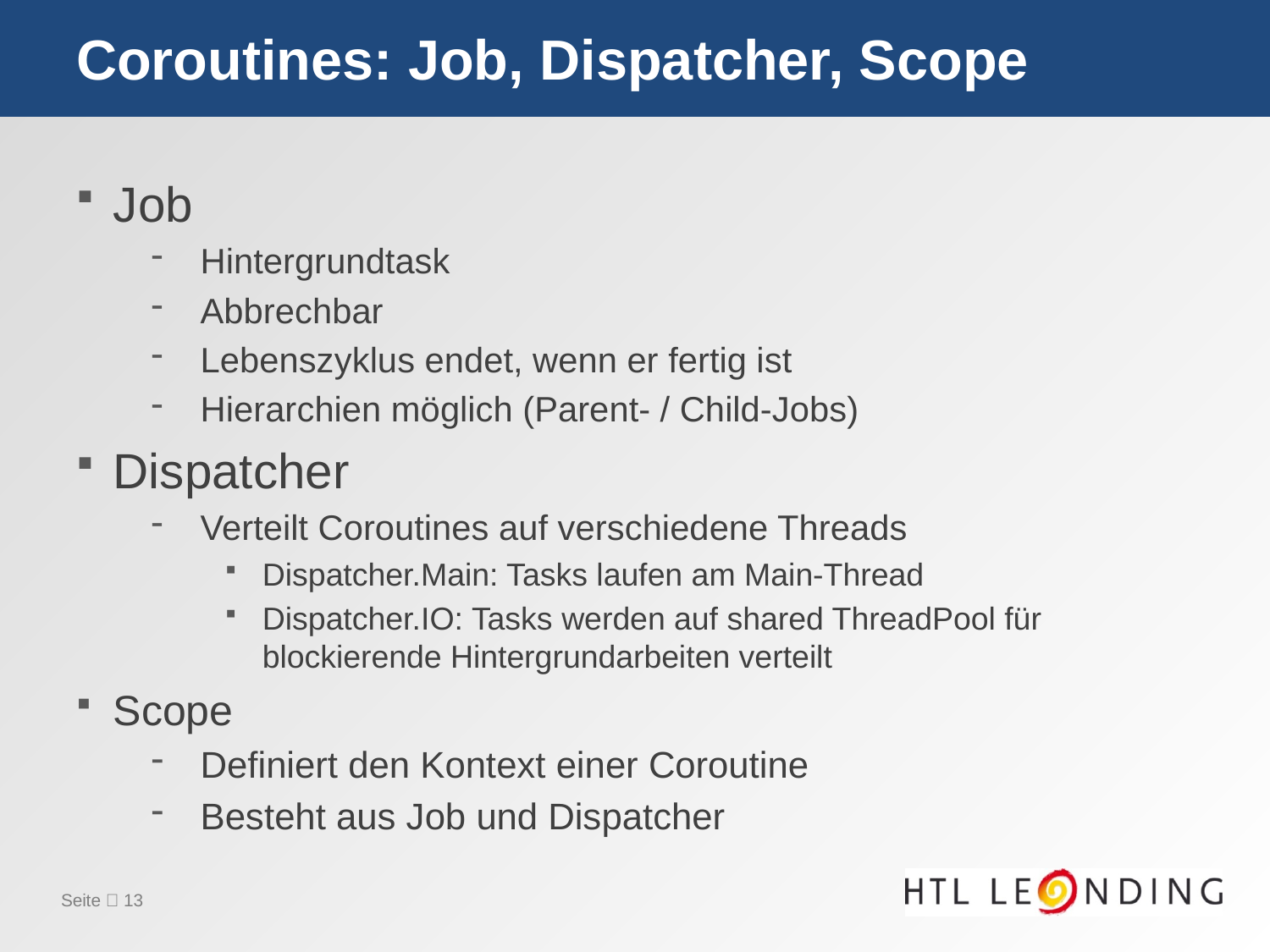

# Coroutines: Job, Dispatcher, Scope
Job
Hintergrundtask
Abbrechbar
Lebenszyklus endet, wenn er fertig ist
Hierarchien möglich (Parent- / Child-Jobs)
Dispatcher
Verteilt Coroutines auf verschiedene Threads
Dispatcher.Main: Tasks laufen am Main-Thread
Dispatcher.IO: Tasks werden auf shared ThreadPool für blockierende Hintergrundarbeiten verteilt
Scope
Definiert den Kontext einer Coroutine
Besteht aus Job und Dispatcher